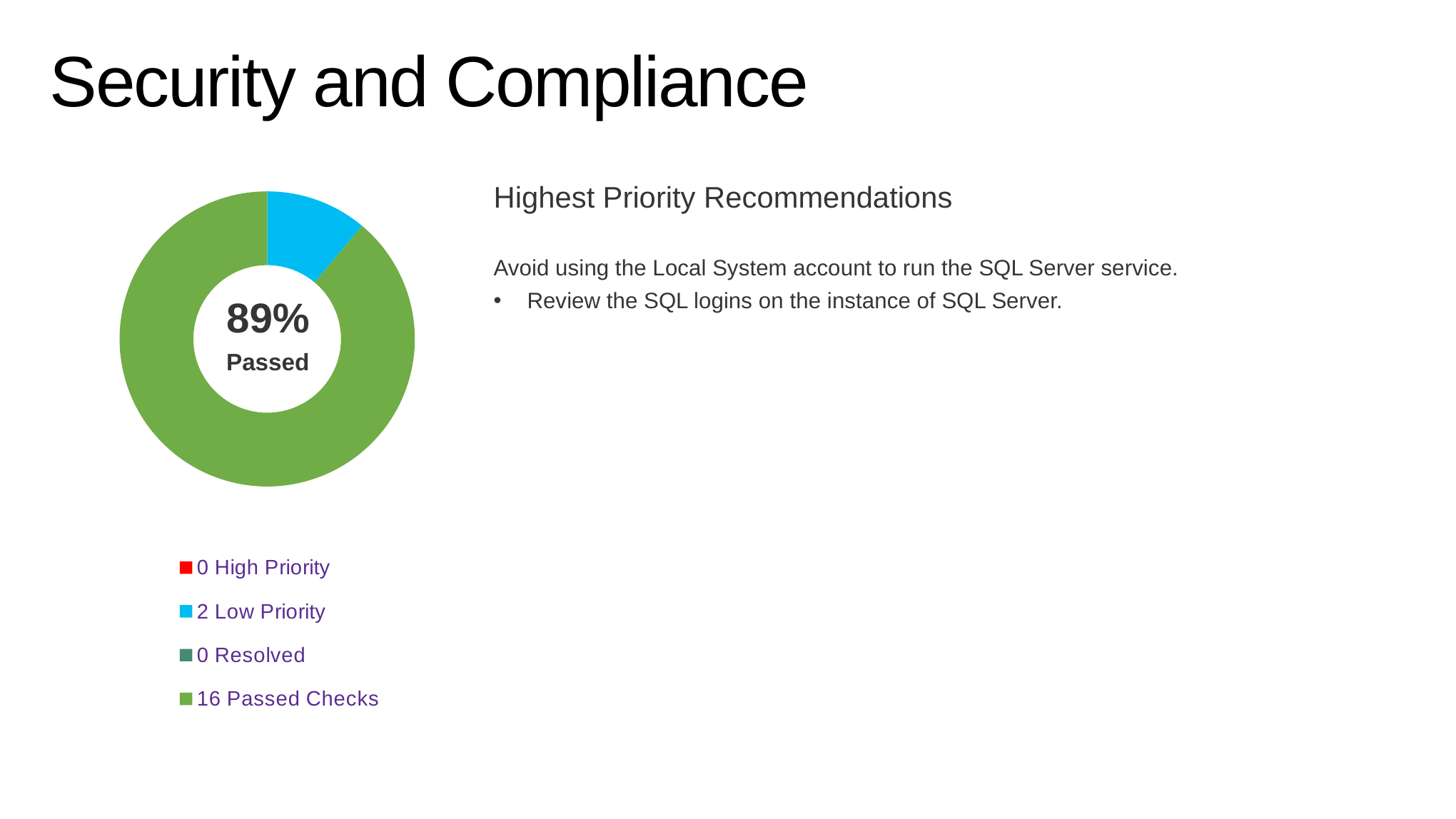

# Security and Compliance

### Chart

| Category | Column1 |
|---|---|
| 0 High Priority  | 0.0 |
|  | None |
| 2 Low Priority | 2.0 |
|  | None |
| 0 Resolved | 0.0 |
|  | None |
| 16 Passed Checks | 16.0 |
Highest Priority Recommendations

Avoid using the Local System account to run the SQL Server service.
Review the SQL logins on the instance of SQL Server.
89%
Passed